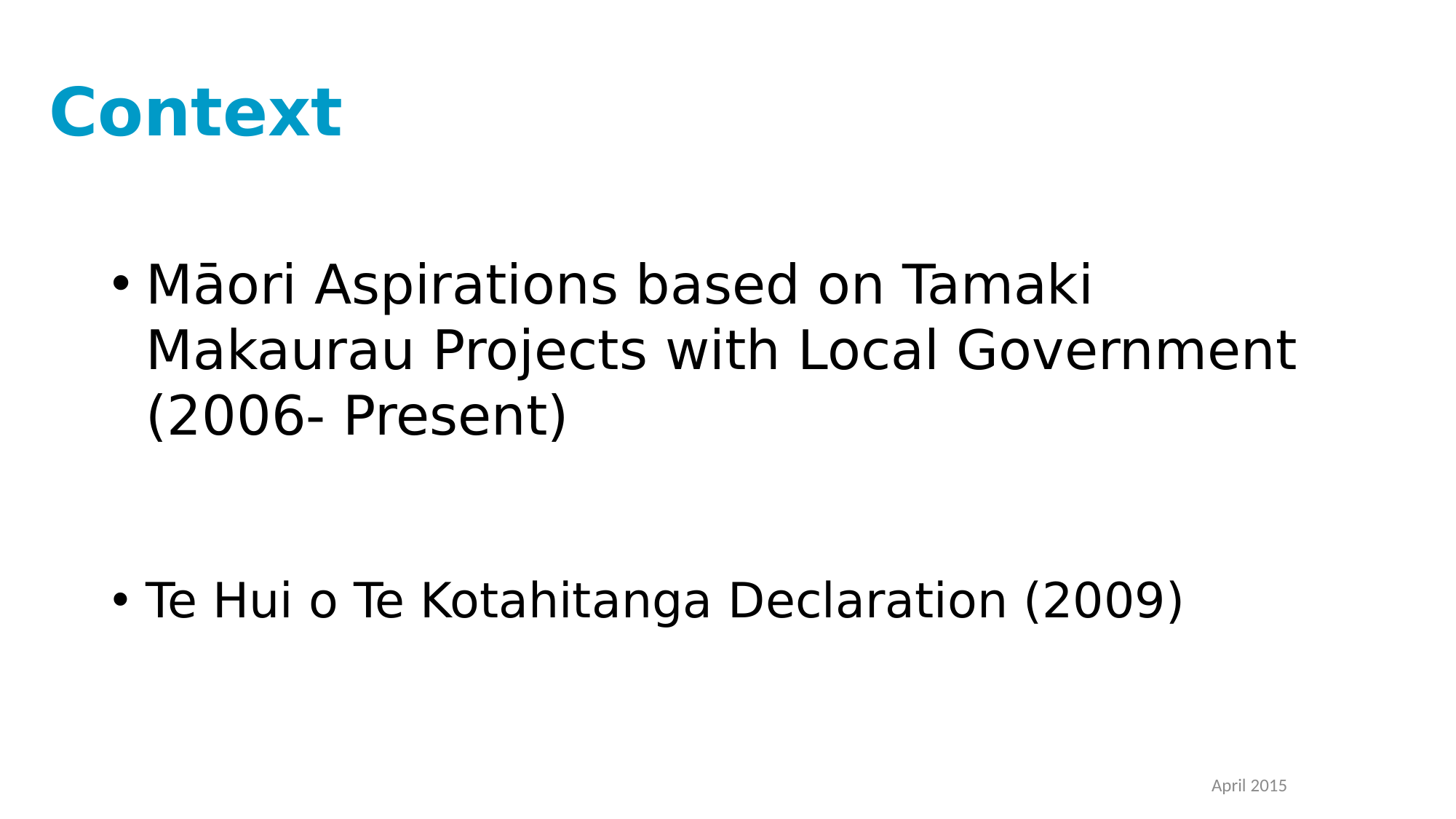

# Context

Māori Aspirations based on Tamaki Makaurau Projects with Local Government (2006- Present)

Te Hui o Te Kotahitanga Declaration (2009)

April 2015